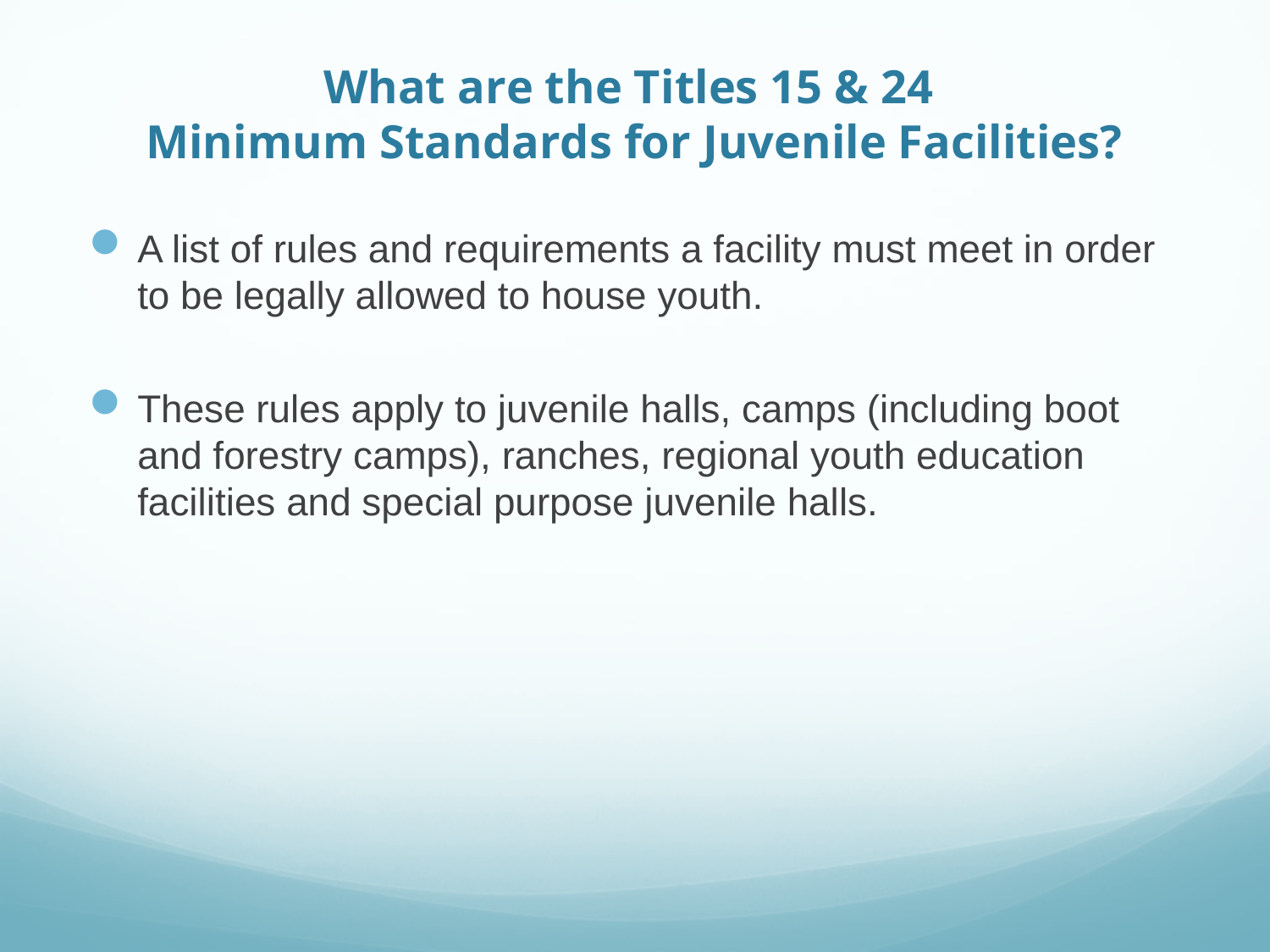

# What are the Titles 15 & 24 Minimum Standards for Juvenile Facilities?
A list of rules and requirements a facility must meet in order to be legally allowed to house youth.
These rules apply to juvenile halls, camps (including boot and forestry camps), ranches, regional youth education facilities and special purpose juvenile halls.